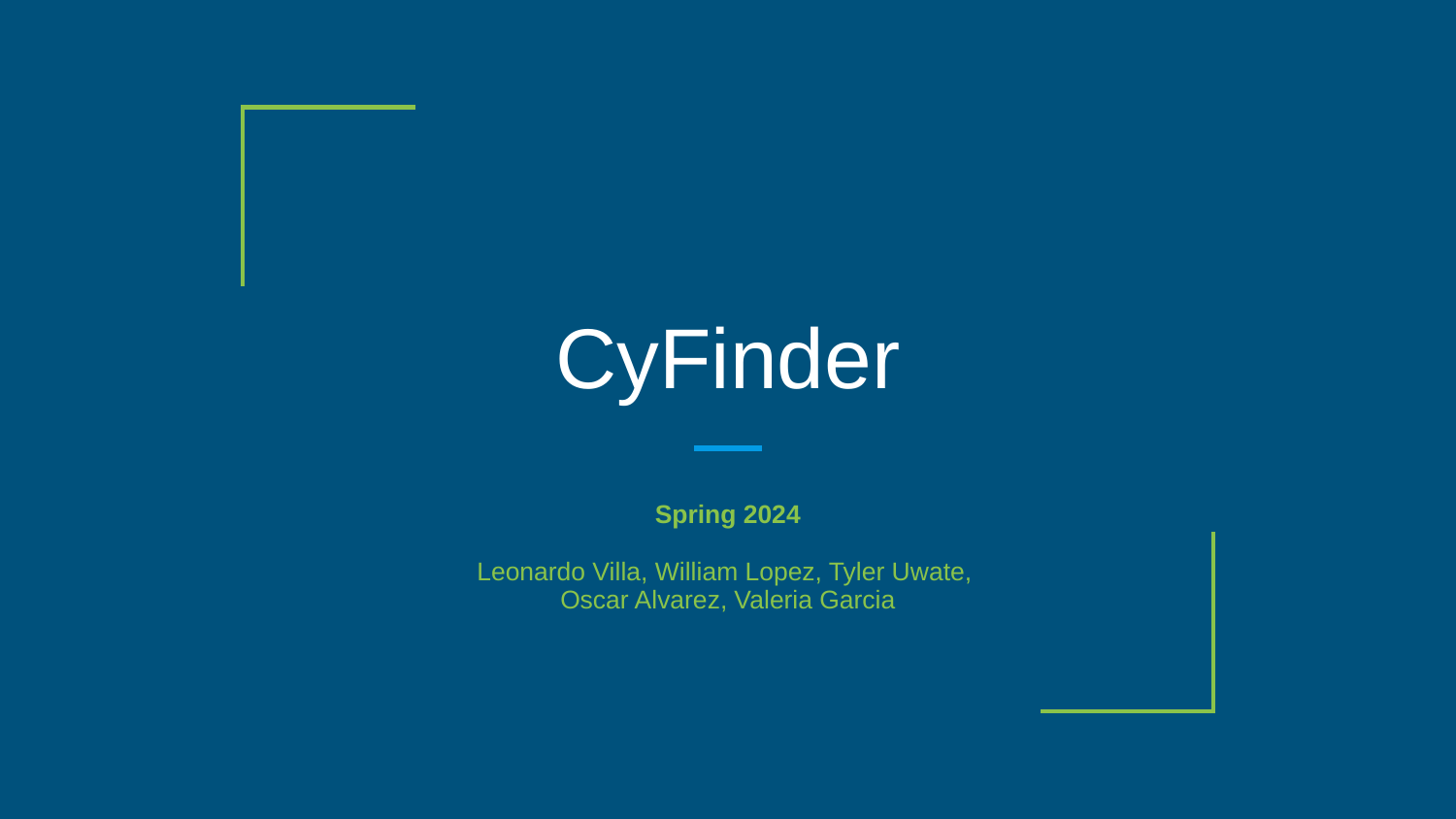

# CyFinder
Spring 2024

Leonardo Villa, William Lopez, Tyler Uwate,
Oscar Alvarez, Valeria Garcia